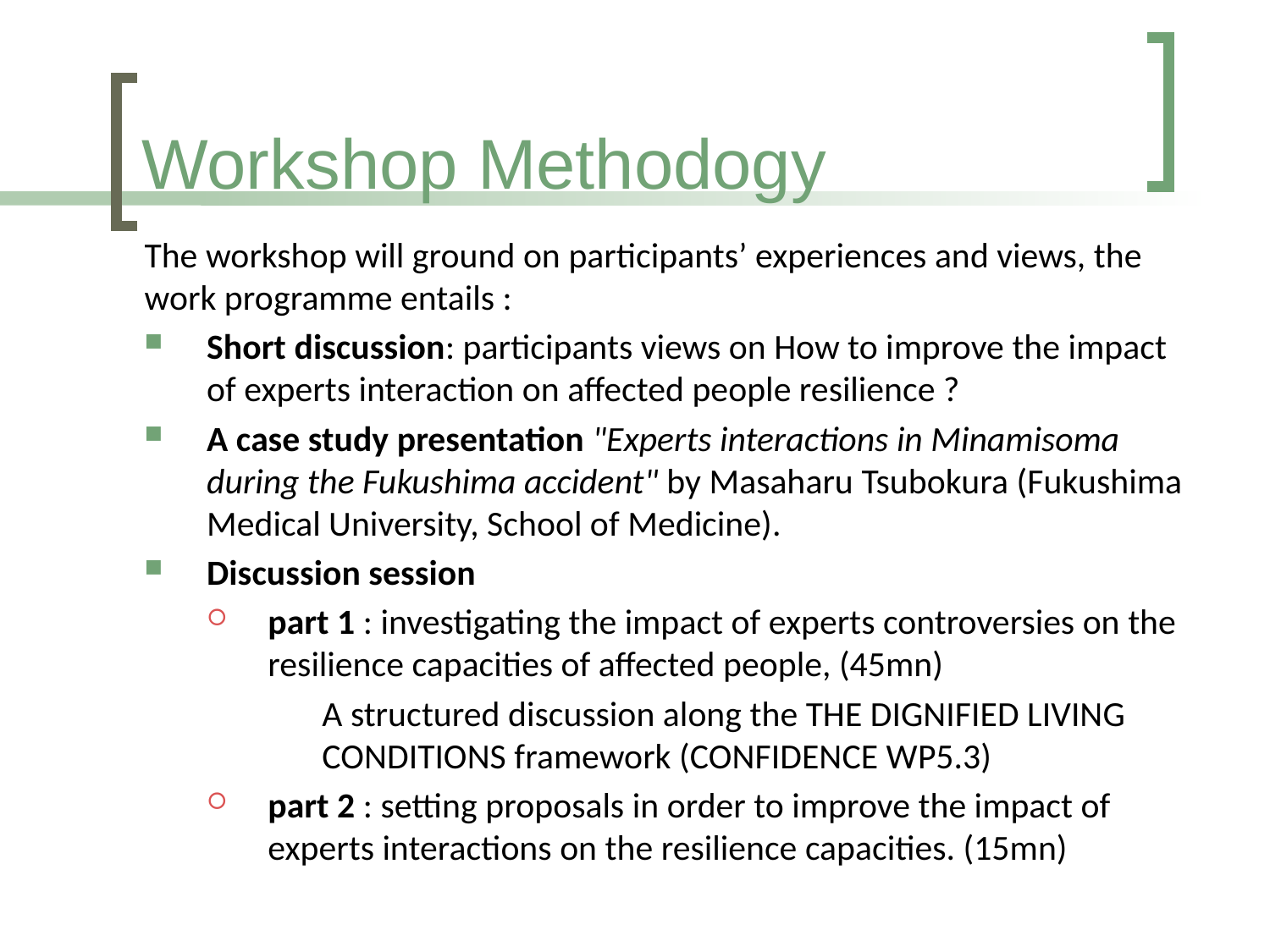

# Workshop Methodogy
The workshop will ground on participants’ experiences and views, the work programme entails :
Short discussion: participants views on How to improve the impact of experts interaction on affected people resilience ?
A case study presentation "Experts interactions in Minamisoma during the Fukushima accident" by Masaharu Tsubokura (Fukushima Medical University, School of Medicine).
Discussion session
part 1 : investigating the impact of experts controversies on the resilience capacities of affected people, (45mn)
A structured discussion along the THE DIGNIFIED LIVING CONDITIONS framework (CONFIDENCE WP5.3)
part 2 : setting proposals in order to improve the impact of experts interactions on the resilience capacities. (15mn)